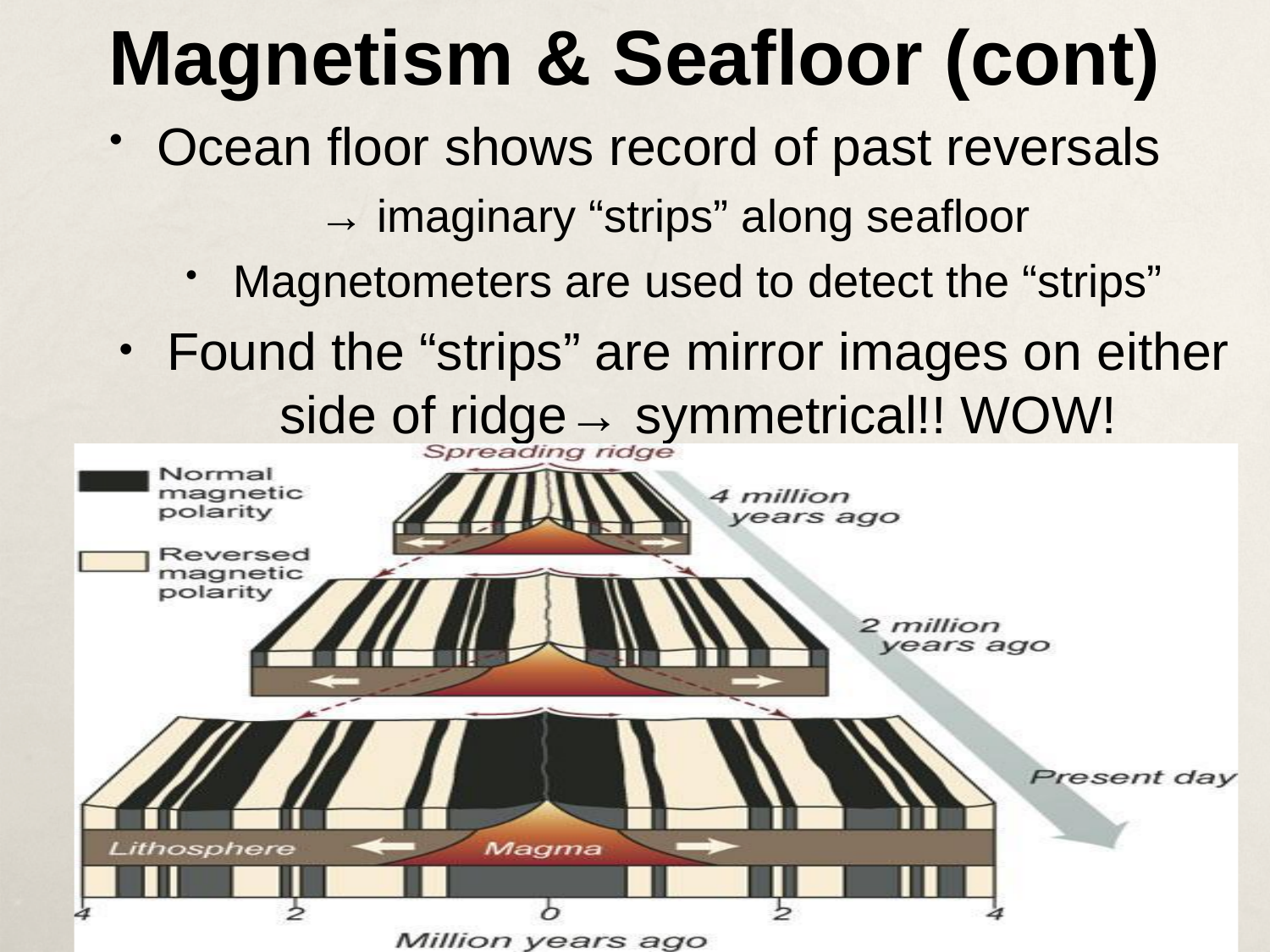

# Magnetism & Seafloor (cont)
Ocean floor shows record of past reversals
→ imaginary “strips” along seafloor
Magnetometers are used to detect the “strips”
Found the “strips” are mirror images on either side of ridge→ symmetrical!! WOW!